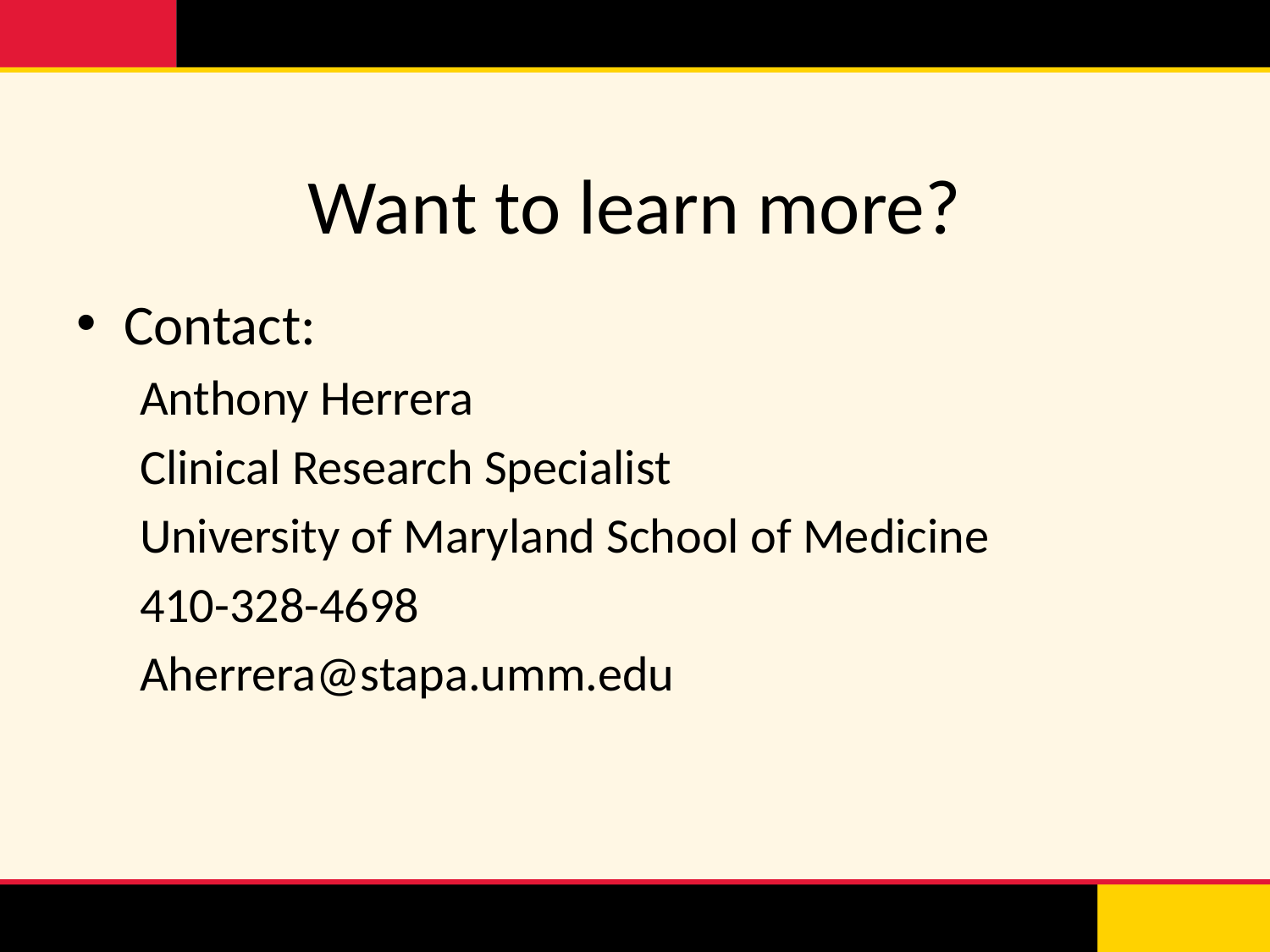

# Want to learn more?
Contact:
Anthony Herrera
Clinical Research Specialist
University of Maryland School of Medicine
410-328-4698
Aherrera@stapa.umm.edu